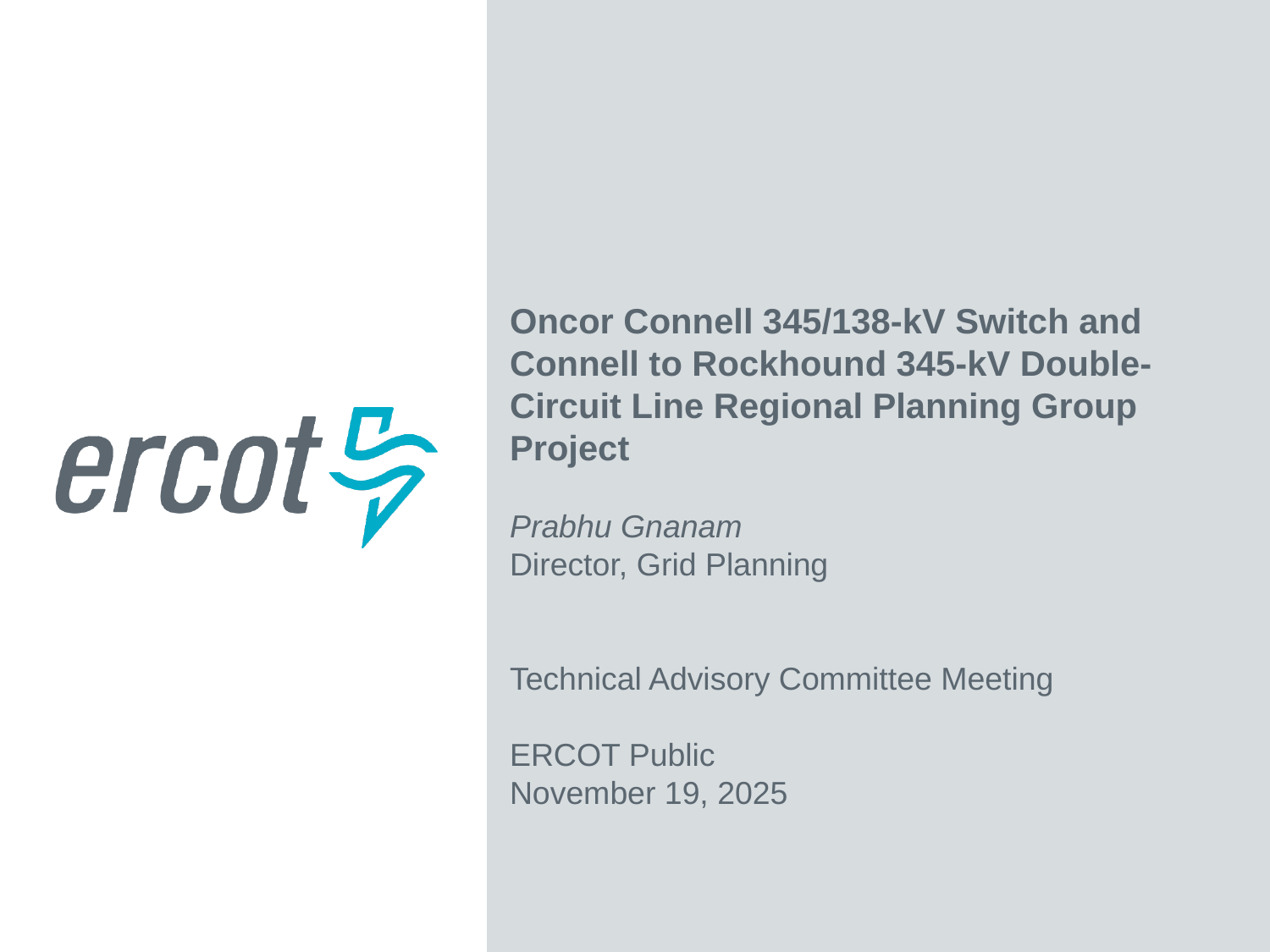

Oncor Connell 345/138-kV Switch and Connell to Rockhound 345-kV Double-Circuit Line Regional Planning Group Project

Prabhu Gnanam
Director, Grid Planning

Technical Advisory Committee Meeting

ERCOT Public
November 19, 2025